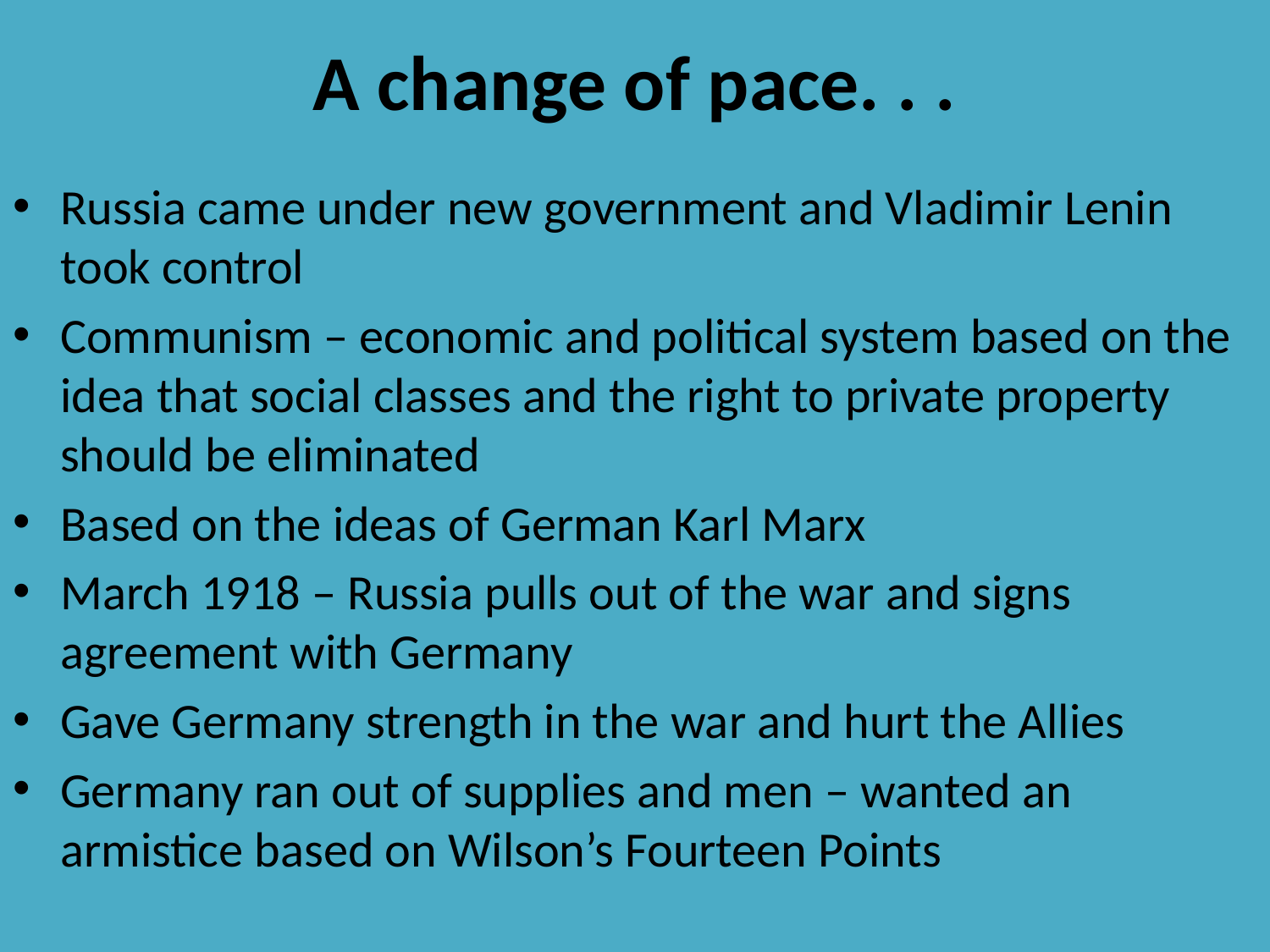

# A change of pace. . .
Russia came under new government and Vladimir Lenin took control
Communism – economic and political system based on the idea that social classes and the right to private property should be eliminated
Based on the ideas of German Karl Marx
March 1918 – Russia pulls out of the war and signs agreement with Germany
Gave Germany strength in the war and hurt the Allies
Germany ran out of supplies and men – wanted an armistice based on Wilson’s Fourteen Points